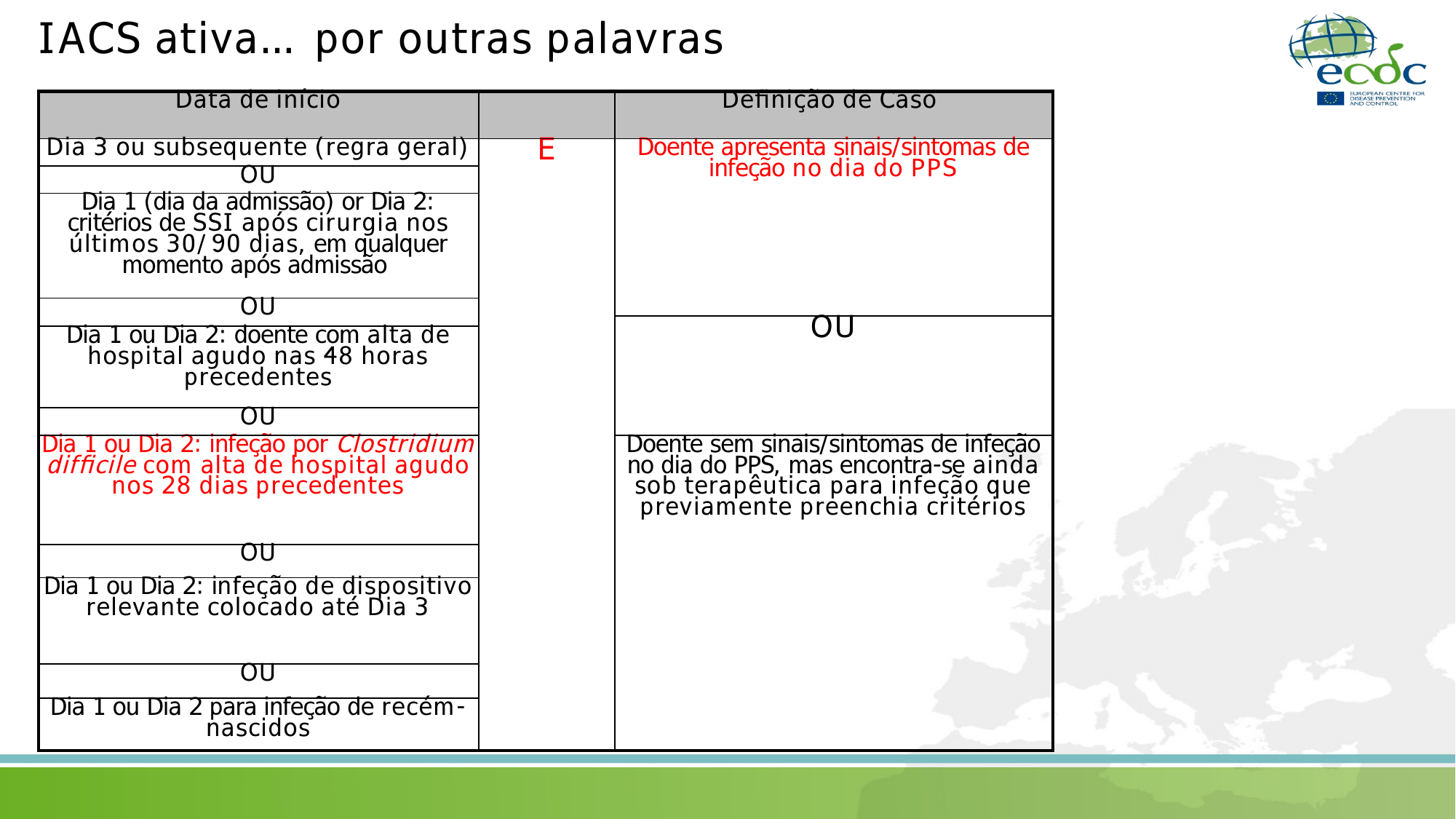

IACS ativa… por outras palavras
| Data de início |  | Definição de Caso |
| --- | --- | --- |
| Dia 3 ou subsequente (regra geral) | E | Doente apresenta sinais/sintomas de infeção no dia do PPS |
| OU |  |  |
| Dia 1 (dia da admissão) or Dia 2: critérios de SSI após cirurgia nos últimos 30/90 dias, em qualquer momento após admissão |  |  |
| OU |  |  |
|  |  | OU |
| Dia 1 ou Dia 2: doente com alta de hospital agudo nas 48 horas precedentes |  |  |
| OU |  |  |
| Dia 1 ou Dia 2: infeção por Clostridium difficile com alta de hospital agudo nos 28 dias precedentes |  | Doente sem sinais/sintomas de infeção no dia do PPS, mas encontra-se ainda sob terapêutica para infeção que previamente preenchia critérios |
| OU |  |  |
| Dia 1 ou Dia 2: infeção de dispositivo relevante colocado até Dia 3 |  |  |
| OU |  |  |
| Dia 1 ou Dia 2 para infeção de recém-nascidos |  |  |